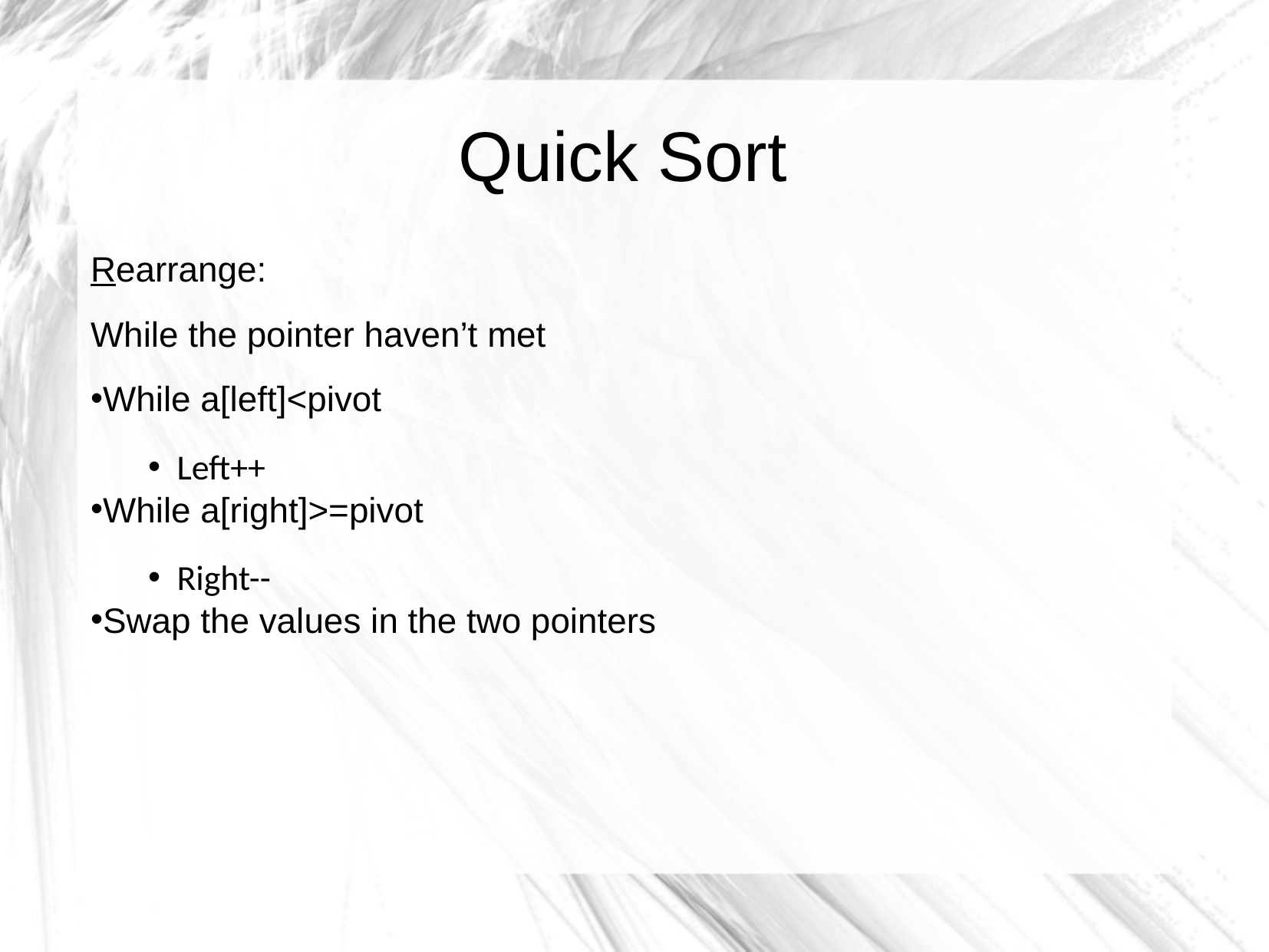

# Quick Sort
Rearrange:
While the pointer haven’t met
While a[left]<pivot
Left++
While a[right]>=pivot
Right--
Swap the values in the two pointers